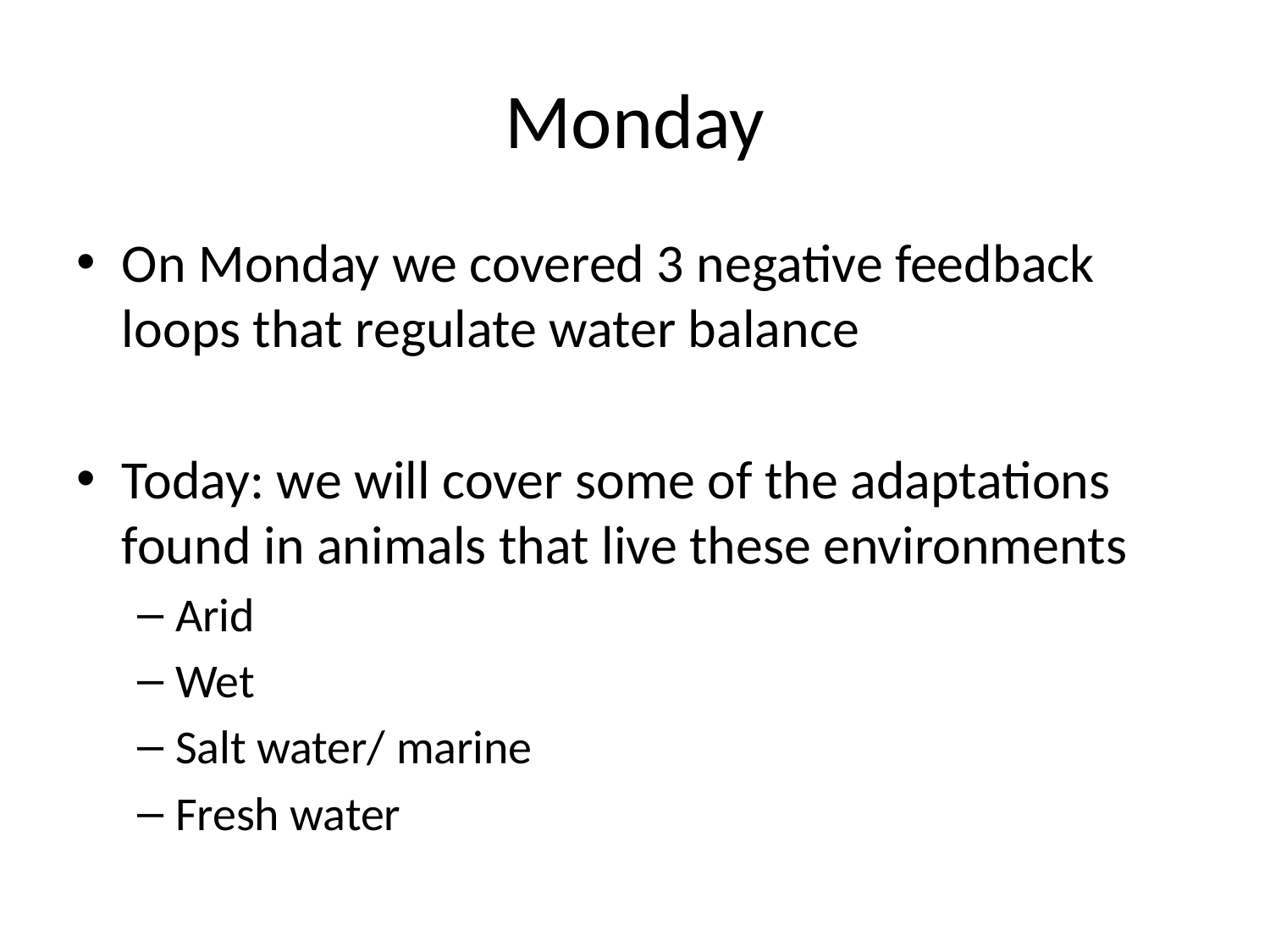

# Monday
On Monday we covered 3 negative feedback loops that regulate water balance

Today: we will cover some of the adaptations found in animals that live these environments
Arid
Wet
Salt water/ marine
Fresh water